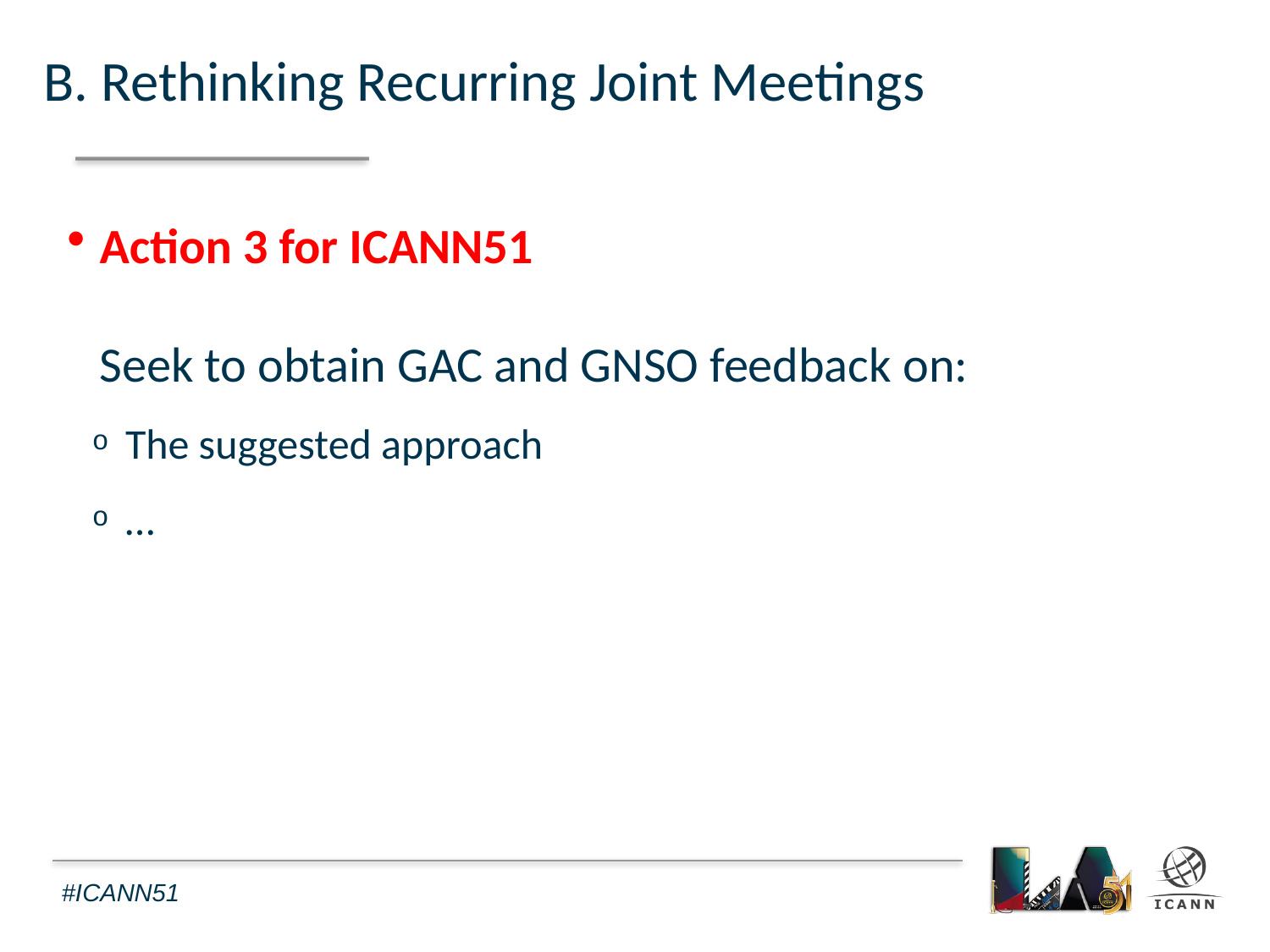

B. Rethinking Recurring Joint Meetings
Action 3 for ICANN51
Seek to obtain GAC and GNSO feedback on:
The suggested approach
…